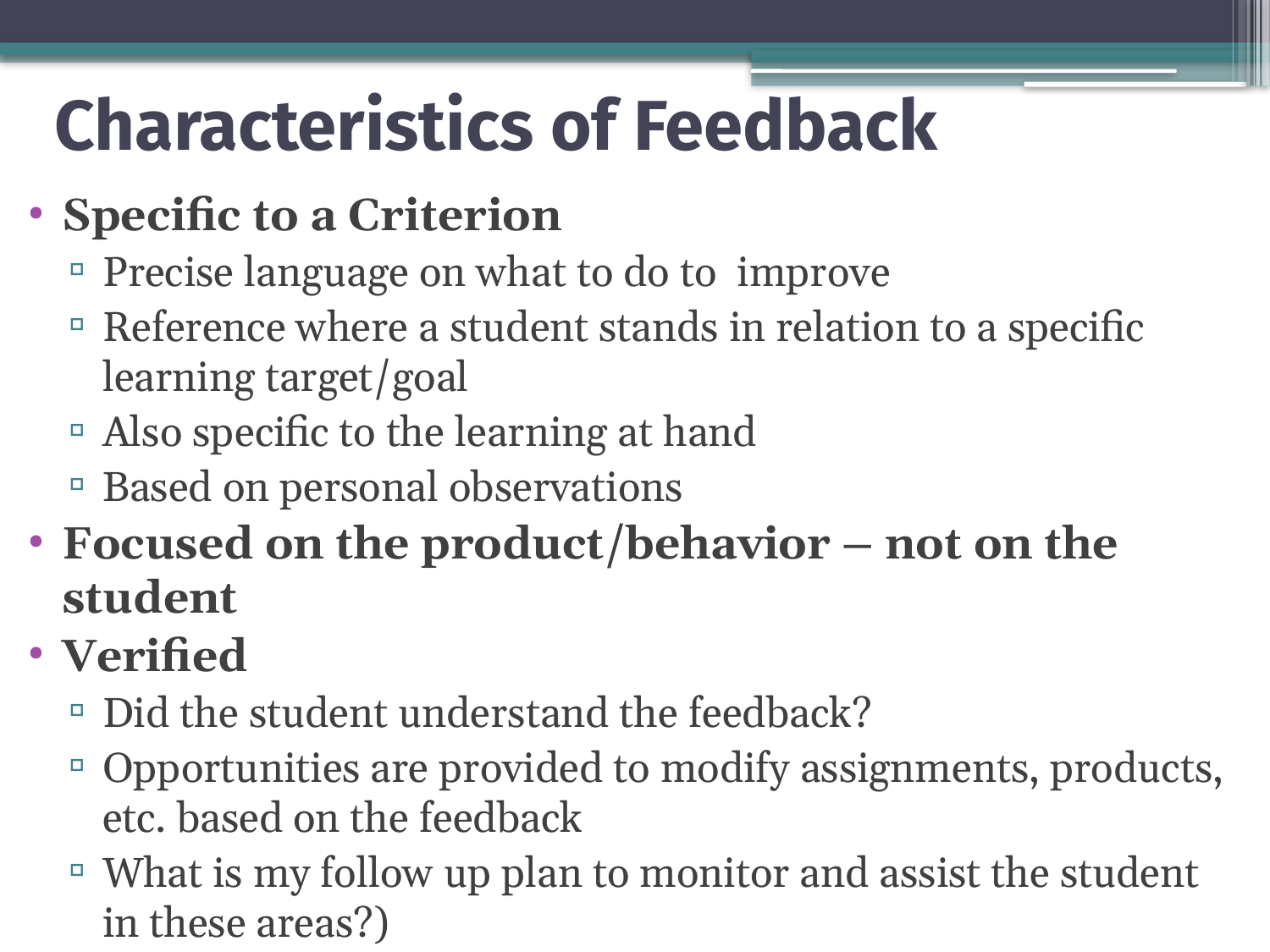

# Characteristics of Feedback
Specific to a Criterion
Precise language on what to do to  improve
Reference where a student stands in relation to a specific learning target/goal
Also specific to the learning at hand
Based on personal observations
Focused on the product/behavior – not on the student
Verified
Did the student understand the feedback?
Opportunities are provided to modify assignments, products, etc. based on the feedback
What is my follow up plan to monitor and assist the student in these areas?)